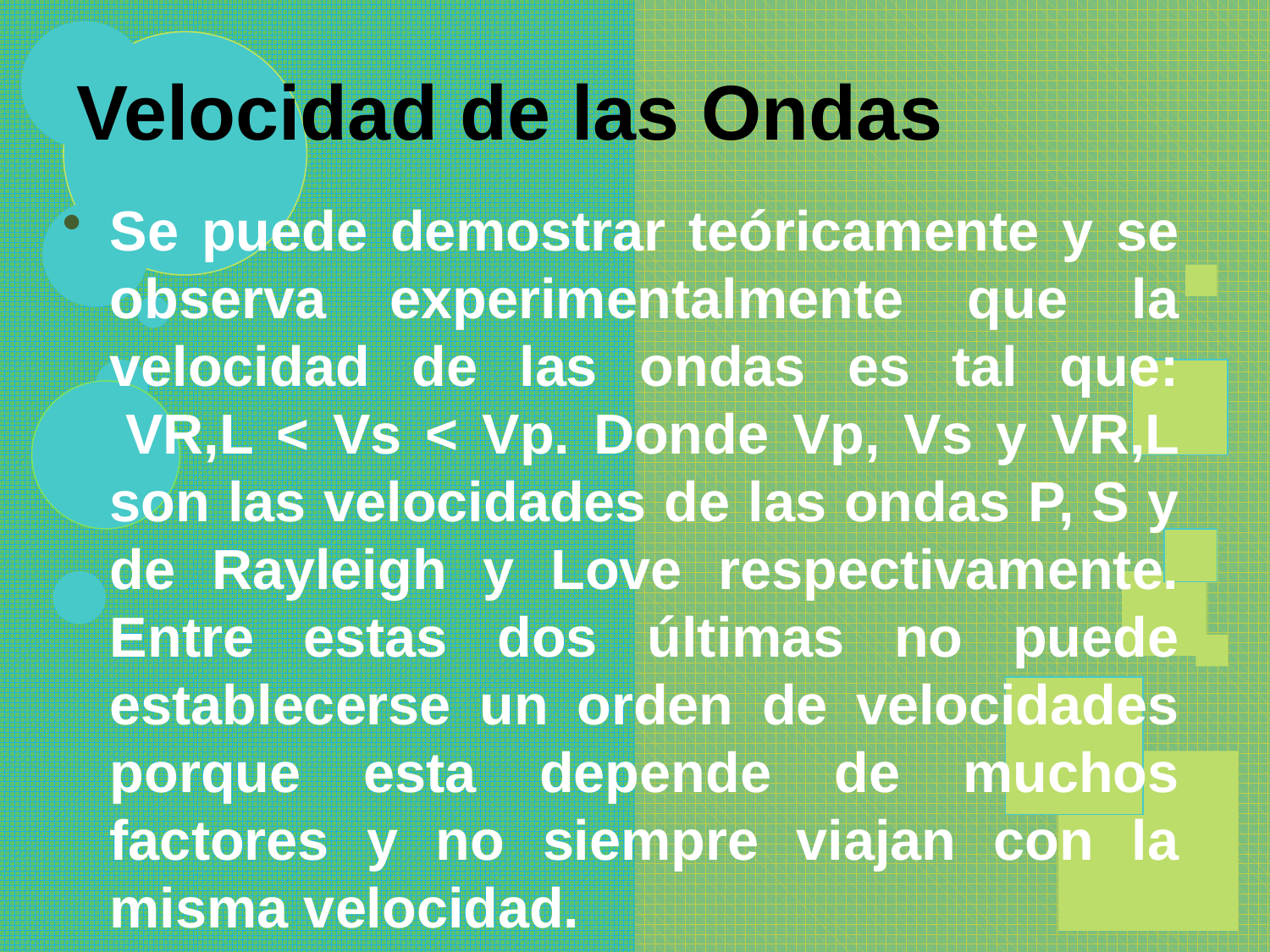

# Velocidad de las Ondas
Se puede demostrar teóricamente y se observa experimentalmente que la velocidad de las ondas es tal que:  VR,L < Vs < Vp. Donde Vp, Vs y VR,L son las velocidades de las ondas P, S y de Rayleigh y Love respectivamente. Entre estas dos últimas no puede establecerse un orden de velocidades porque esta depende de muchos factores y no siempre viajan con la misma velocidad.